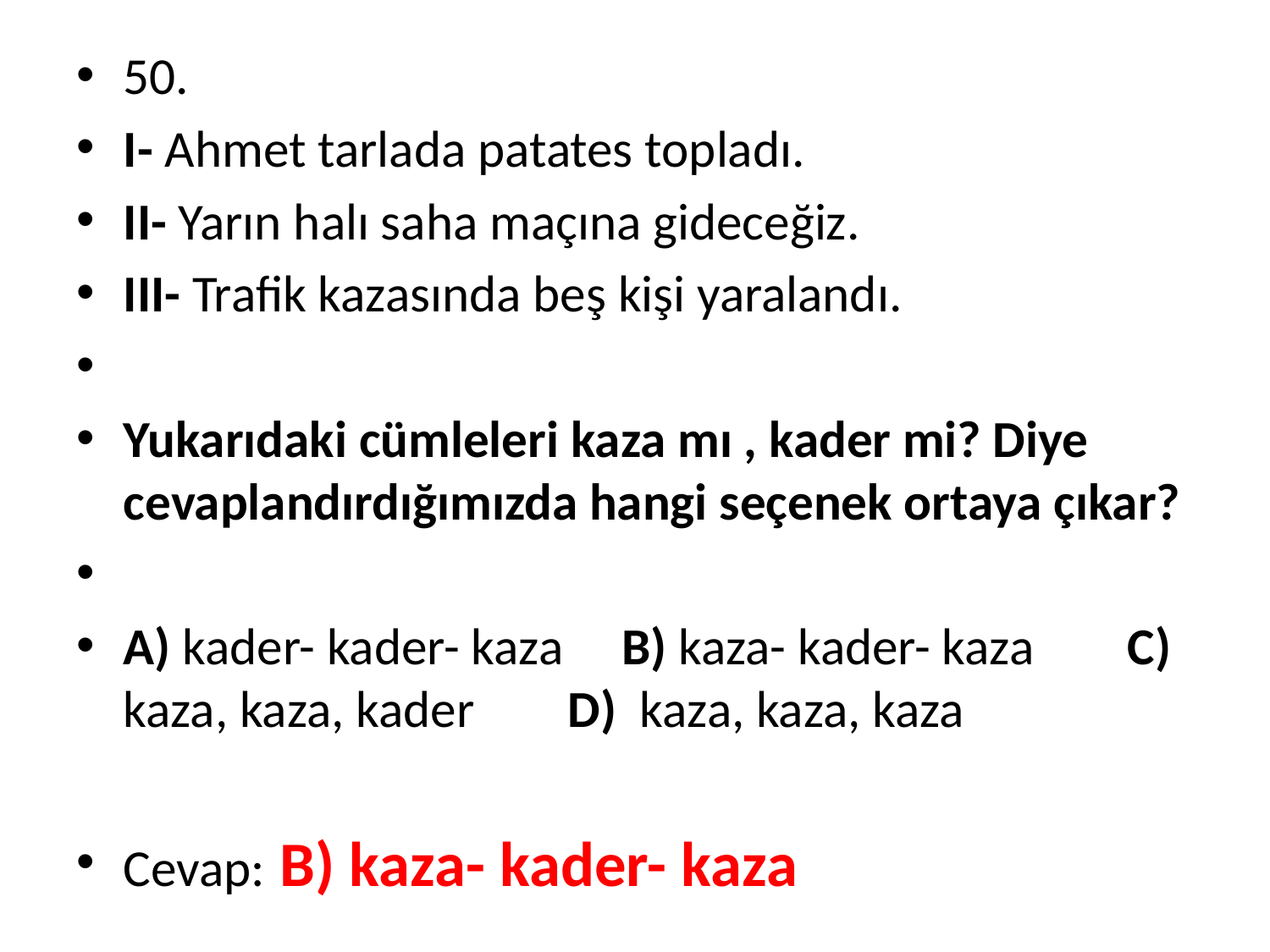

50.
I- Ahmet tarlada patates topladı.
II- Yarın halı saha maçına gideceğiz.
III- Trafik kazasında beş kişi yaralandı.

Yukarıdaki cümleleri kaza mı , kader mi? Diye cevaplandırdığımızda hangi seçenek ortaya çıkar?

A) kader- kader- kaza     B) kaza- kader- kaza        C) kaza, kaza, kader        D)  kaza, kaza, kaza

Cevap: B) kaza- kader- kaza